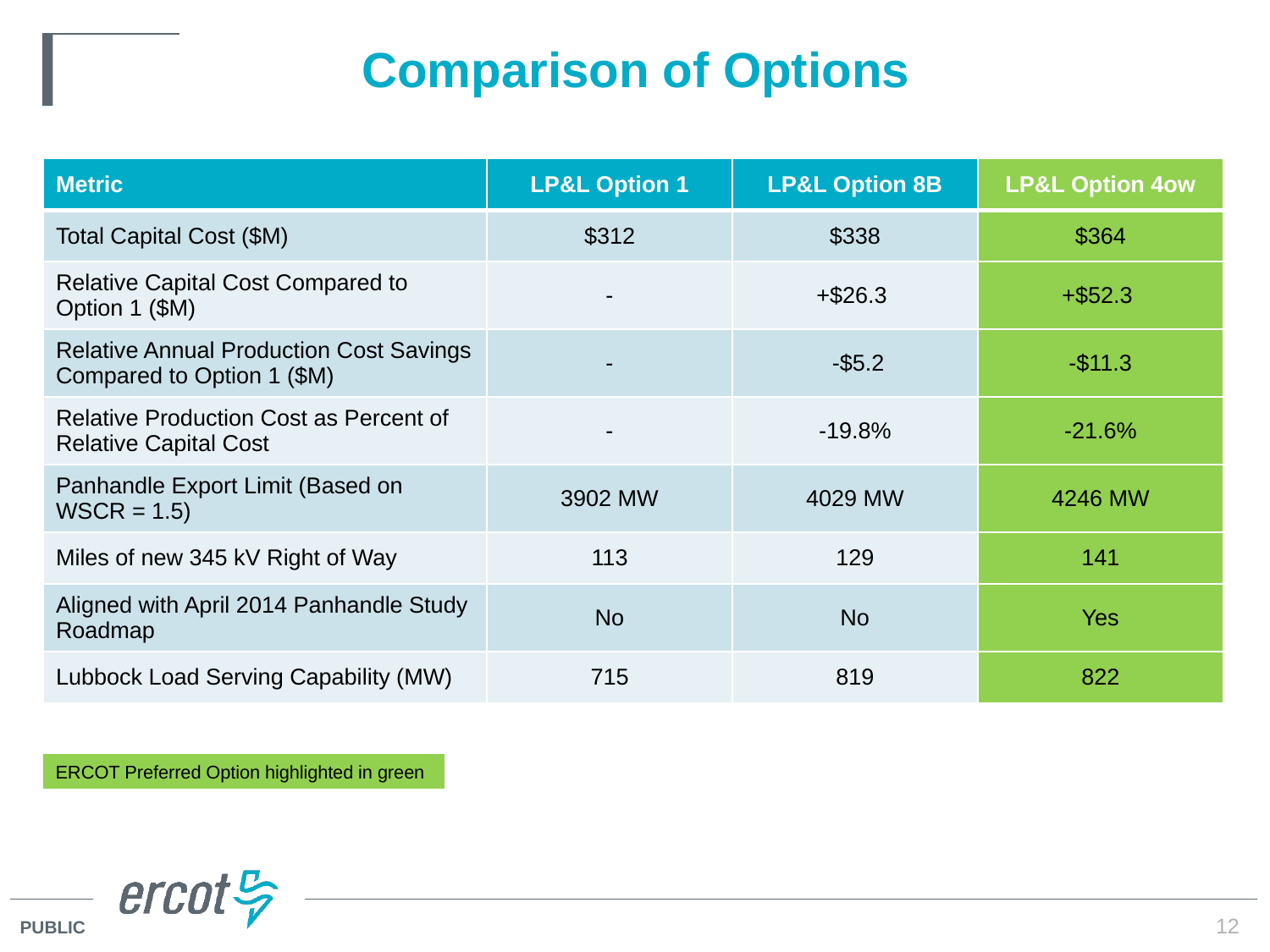

# Comparison of Options
| Metric | LP&L Option 1 | LP&L Option 8B | LP&L Option 4ow |
| --- | --- | --- | --- |
| Total Capital Cost ($M) | $312 | $338 | $364 |
| Relative Capital Cost Compared to Option 1 ($M) | - | +$26.3 | +$52.3 |
| Relative Annual Production Cost Savings Compared to Option 1 ($M) | - | -$5.2 | -$11.3 |
| Relative Production Cost as Percent of Relative Capital Cost | - | -19.8% | -21.6% |
| Panhandle Export Limit (Based on WSCR = 1.5) | 3902 MW | 4029 MW | 4246 MW |
| Miles of new 345 kV Right of Way | 113 | 129 | 141 |
| Aligned with April 2014 Panhandle Study Roadmap | No | No | Yes |
| Lubbock Load Serving Capability (MW) | 715 | 819 | 822 |
ERCOT Preferred Option highlighted in green
12